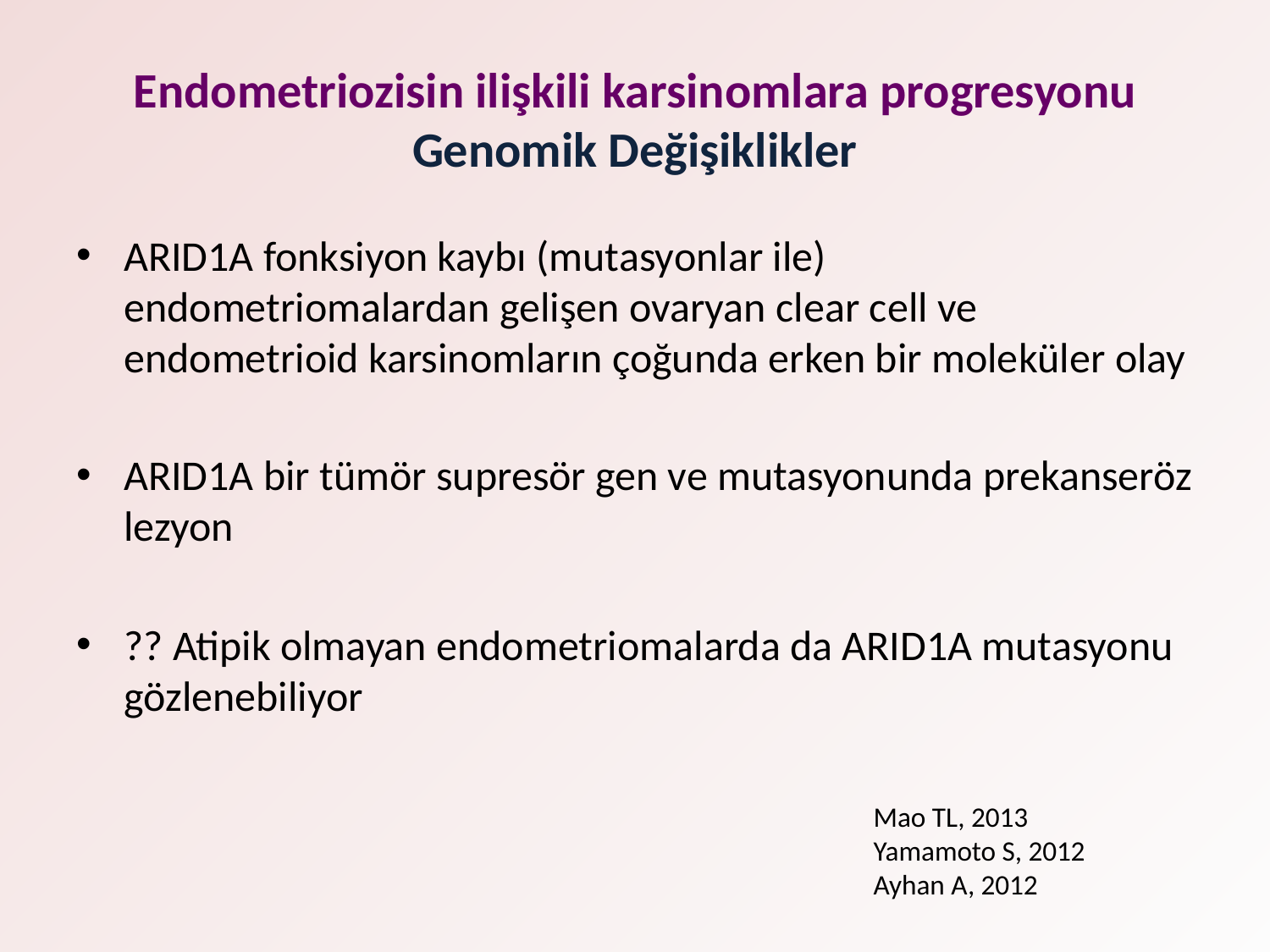

# Endometriozisin ilişkili karsinomlara progresyonu Genomik Değişiklikler
ARID1A fonksiyon kaybı (mutasyonlar ile) endometriomalardan gelişen ovaryan clear cell ve endometrioid karsinomların çoğunda erken bir moleküler olay

ARID1A bir tümör supresör gen ve mutasyonunda prekanseröz lezyon

?? Atipik olmayan endometriomalarda da ARID1A mutasyonu gözlenebiliyor

Mao TL, 2013
Yamamoto S, 2012
Ayhan A, 2012